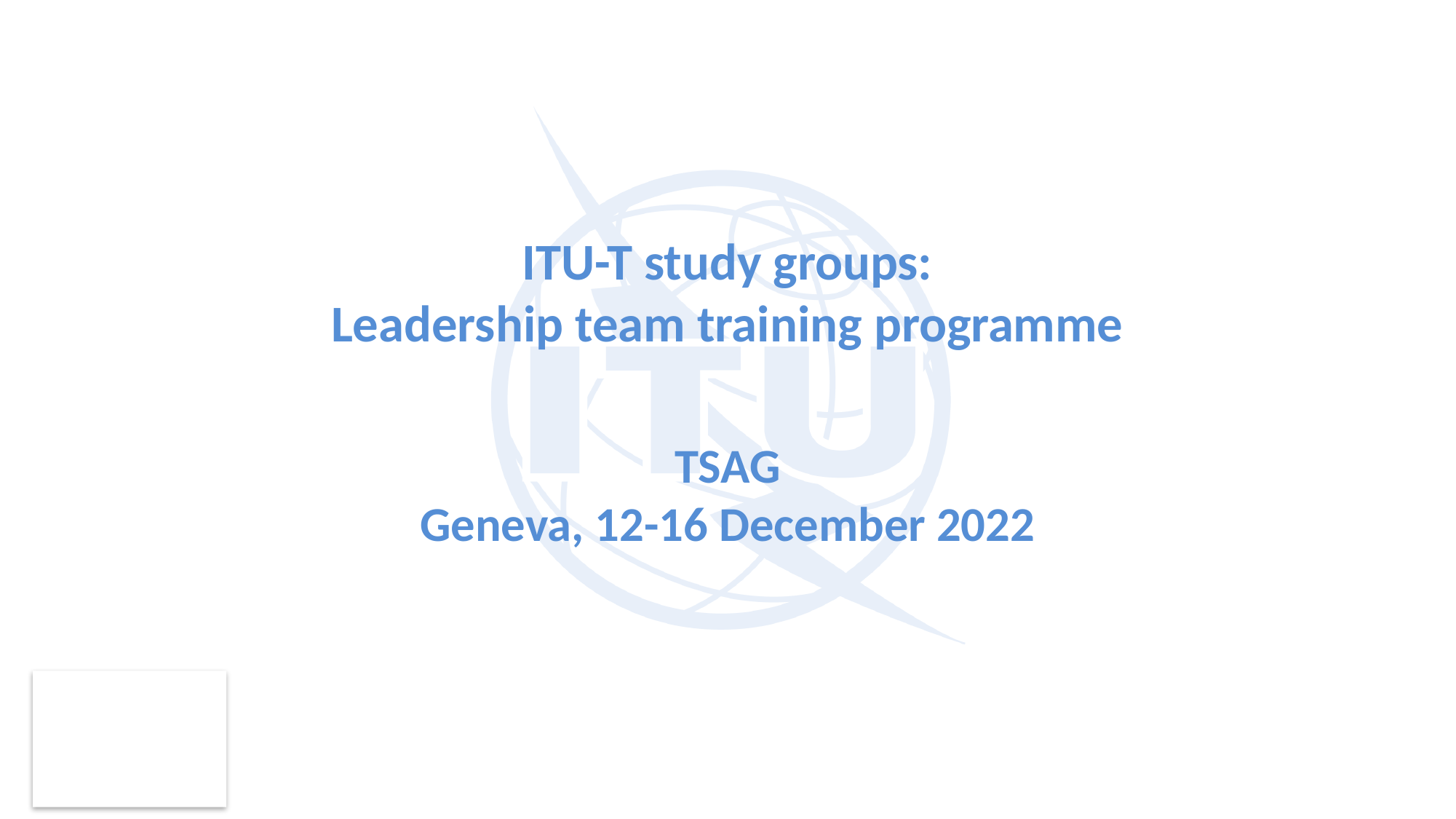

ITU-T study groups:
Leadership team training programme
TSAG
Geneva, 12-16 December 2022